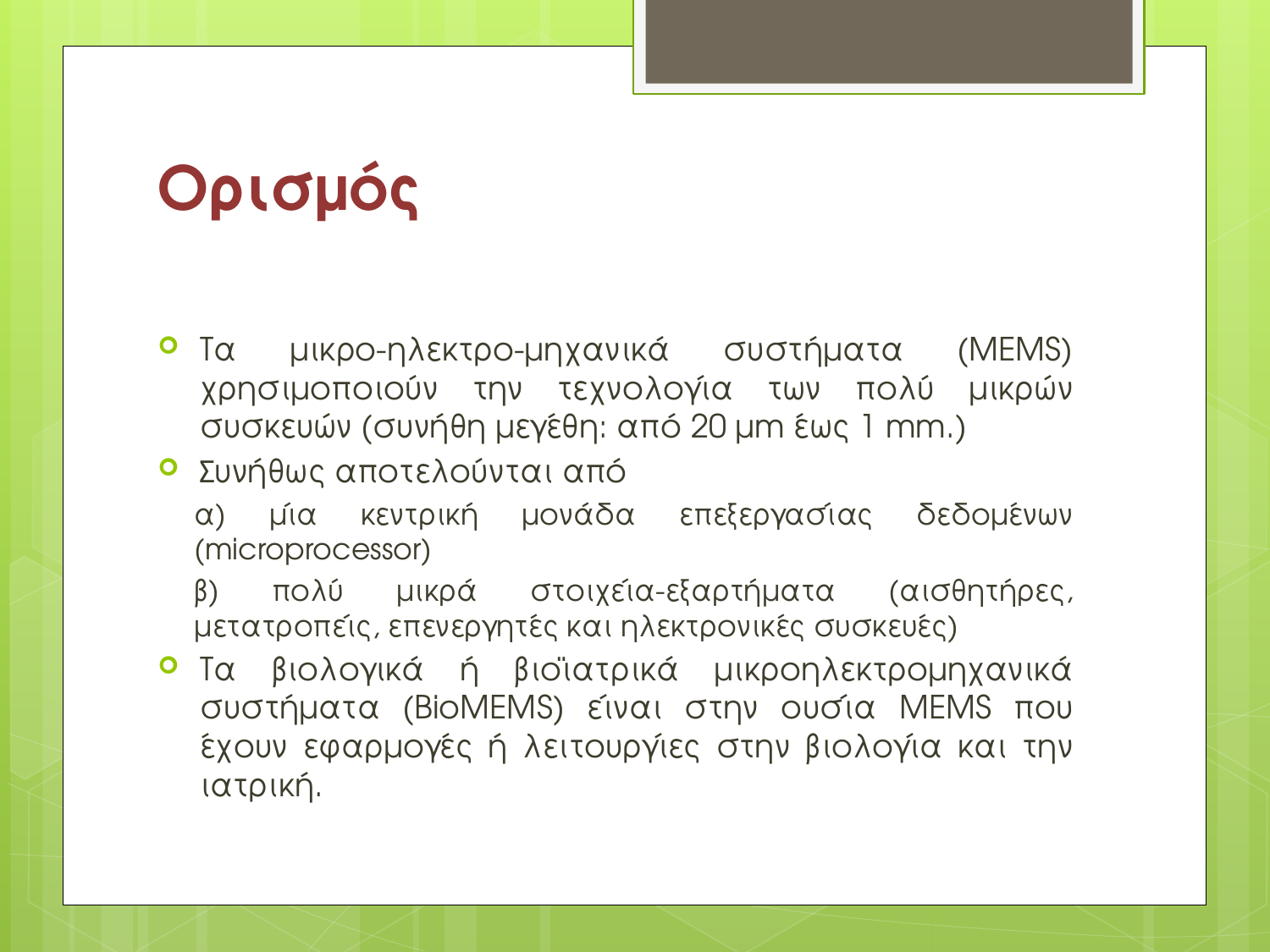

# Ορισμός
Τα μικρο-ηλεκτρο-μηχανικά συστήματα (MEMS) χρησιμοποιούν την τεχνολογία των πολύ μικρών συσκευών (συνήθη μεγέθη: από 20 μm έως 1 mm.)
Συνήθως αποτελούνται από
α) μία κεντρική μονάδα επεξεργασίας δεδομένων (microprocessor)
β) πολύ μικρά στοιχεία-εξαρτήματα (αισθητήρες, μετατροπείς, επενεργητές και ηλεκτρονικές συσκευές)
Τα βιολογικά ή βιοϊατρικά μικροηλεκτρομηχανικά συστήματα (BioMEMS) είναι στην ουσία MEMS που έχουν εφαρμογές ή λειτουργίες στην βιολογία και την ιατρική.